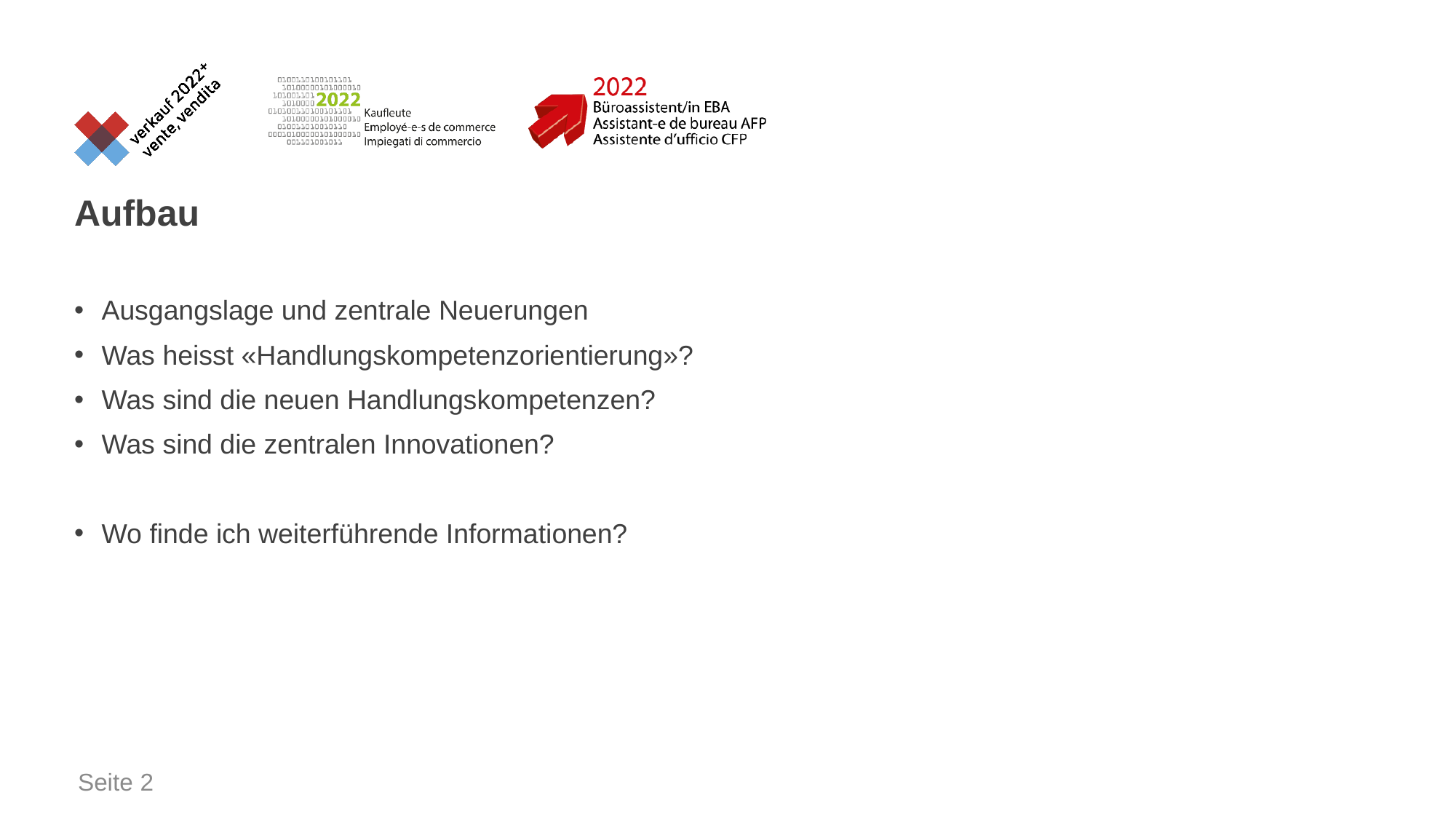

# Aufbau
Ausgangslage und zentrale Neuerungen
Was heisst «Handlungskompetenzorientierung»?
Was sind die neuen Handlungskompetenzen?
Was sind die zentralen Innovationen?

Wo finde ich weiterführende Informationen?

Seite 2